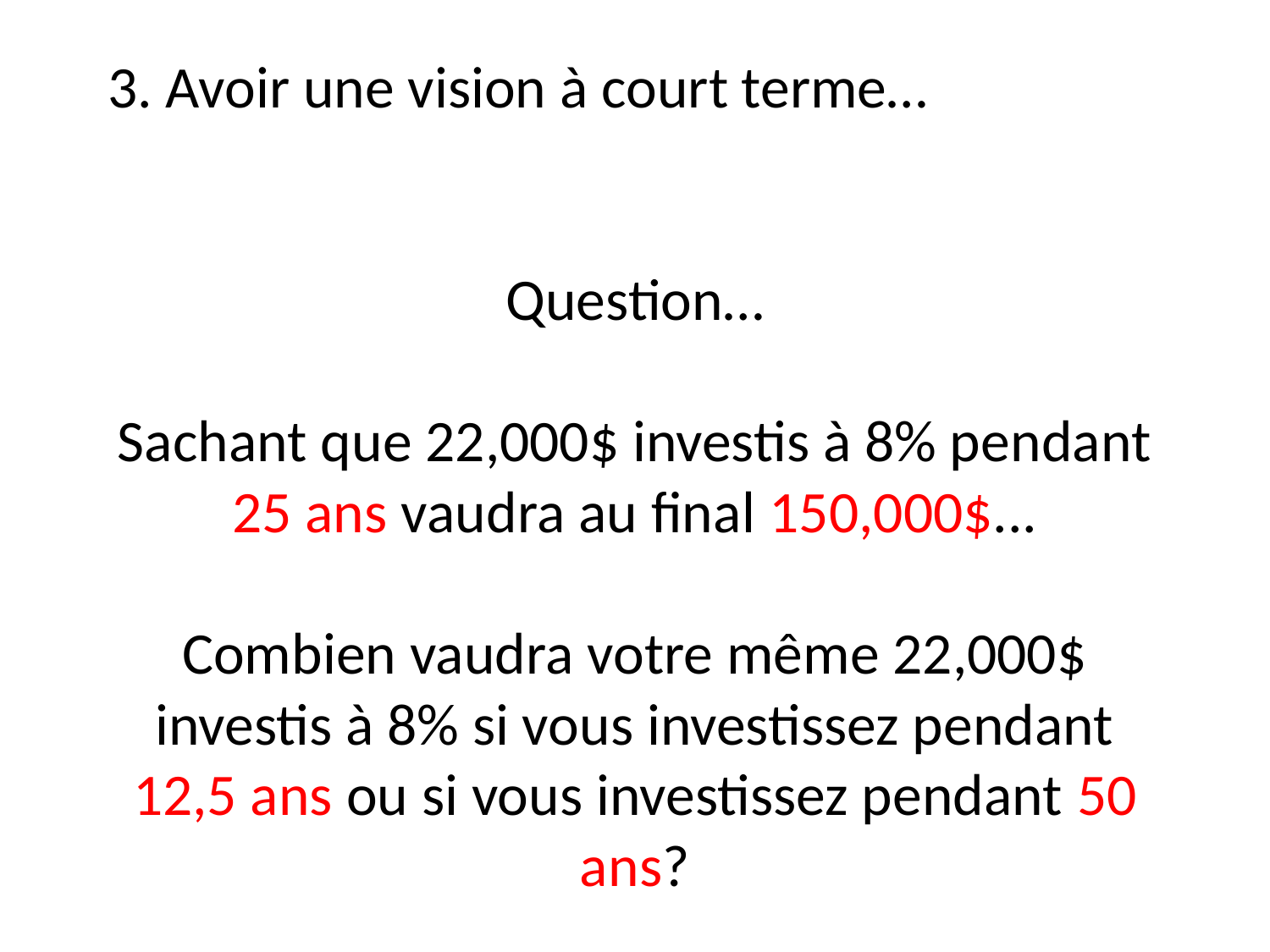

3. Avoir une vision à court terme…

Question…

Sachant que 22,000$ investis à 8% pendant 25 ans vaudra au final 150,000$...

Combien vaudra votre même 22,000$ investis à 8% si vous investissez pendant 12,5 ans ou si vous investissez pendant 50 ans?